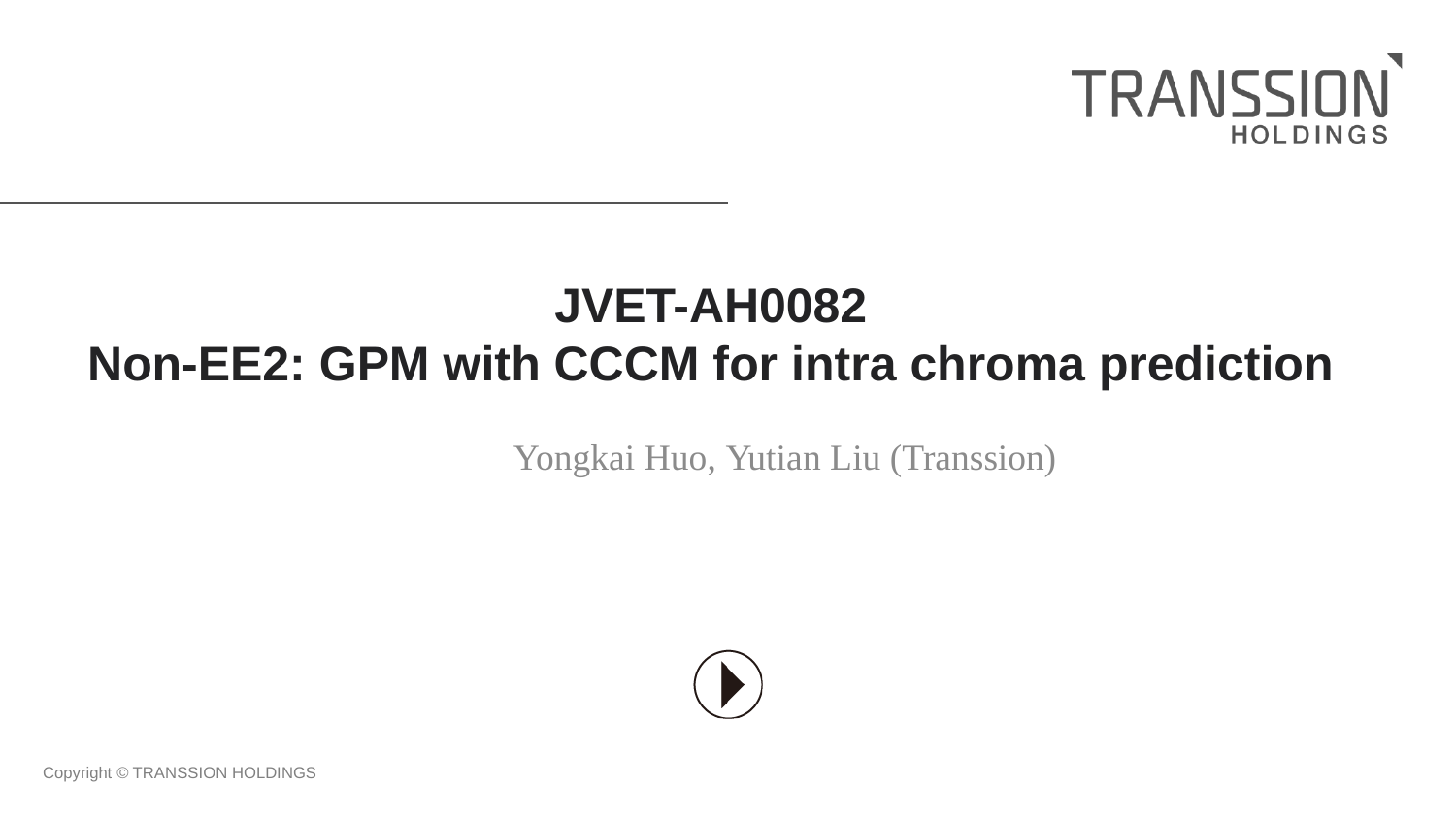

# JVET-AH0082 Non-EE2: GPM with CCCM for intra chroma prediction
Yongkai Huo, Yutian Liu (Transsion)